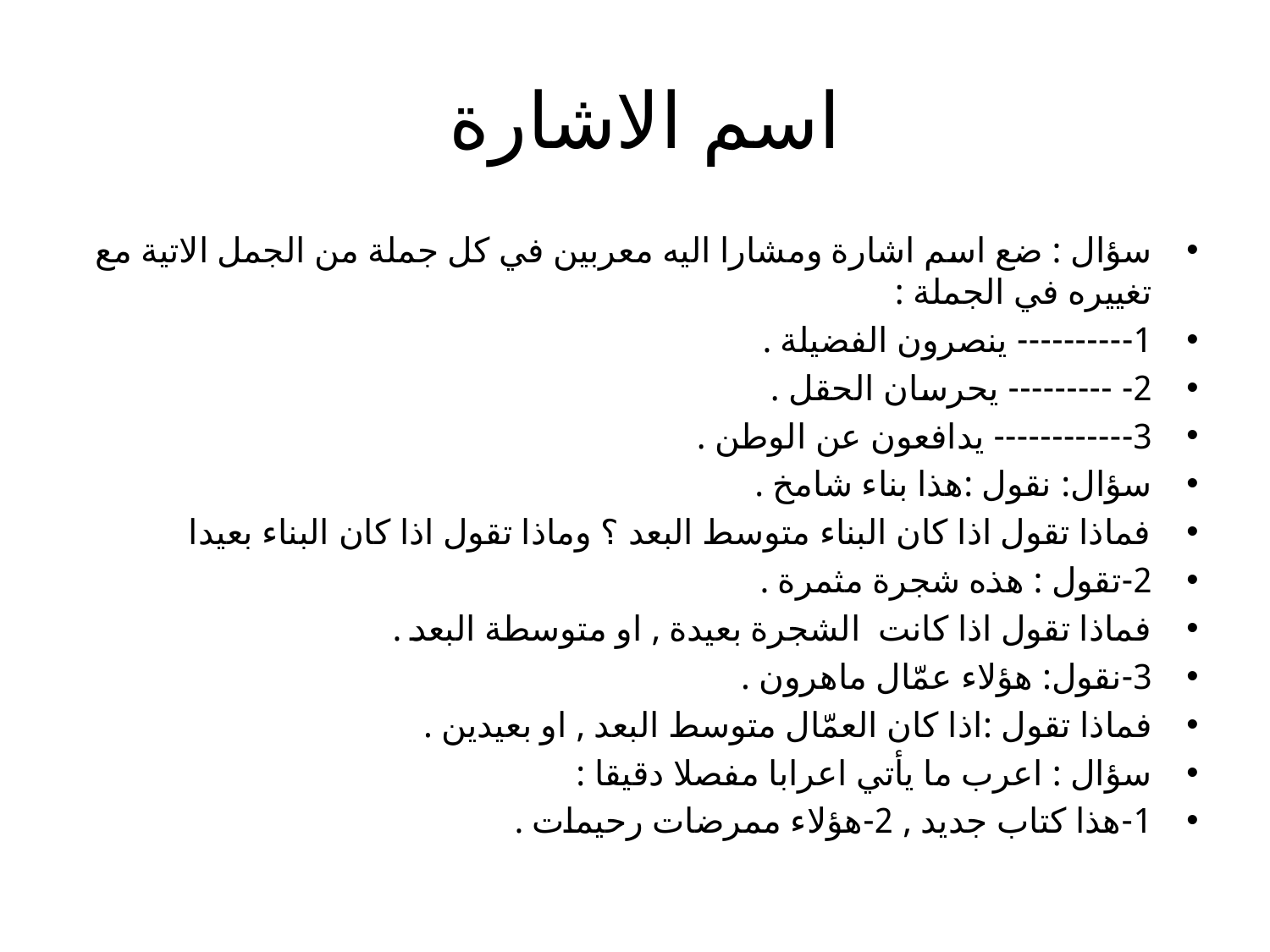

# اسم الاشارة
سؤال : ضع اسم اشارة ومشارا اليه معربين في كل جملة من الجمل الاتية مع تغييره في الجملة :
1-	--------- ينصرون الفضيلة .
2-	 --------- يحرسان الحقل .
3-	----------- يدافعون عن الوطن .
سؤال: نقول :هذا بناء شامخ .
فماذا تقول اذا كان البناء متوسط البعد ؟ وماذا تقول اذا كان البناء بعيدا
2-تقول : هذه شجرة مثمرة .
فماذا تقول اذا كانت  الشجرة بعيدة , او متوسطة البعد .
3-نقول: هؤلاء عمّال ماهرون .
فماذا تقول :اذا كان العمّال متوسط البعد , او بعيدين .
سؤال : اعرب ما يأتي اعرابا مفصلا دقيقا :
1-هذا كتاب جديد , 2-هؤلاء ممرضات رحيمات .